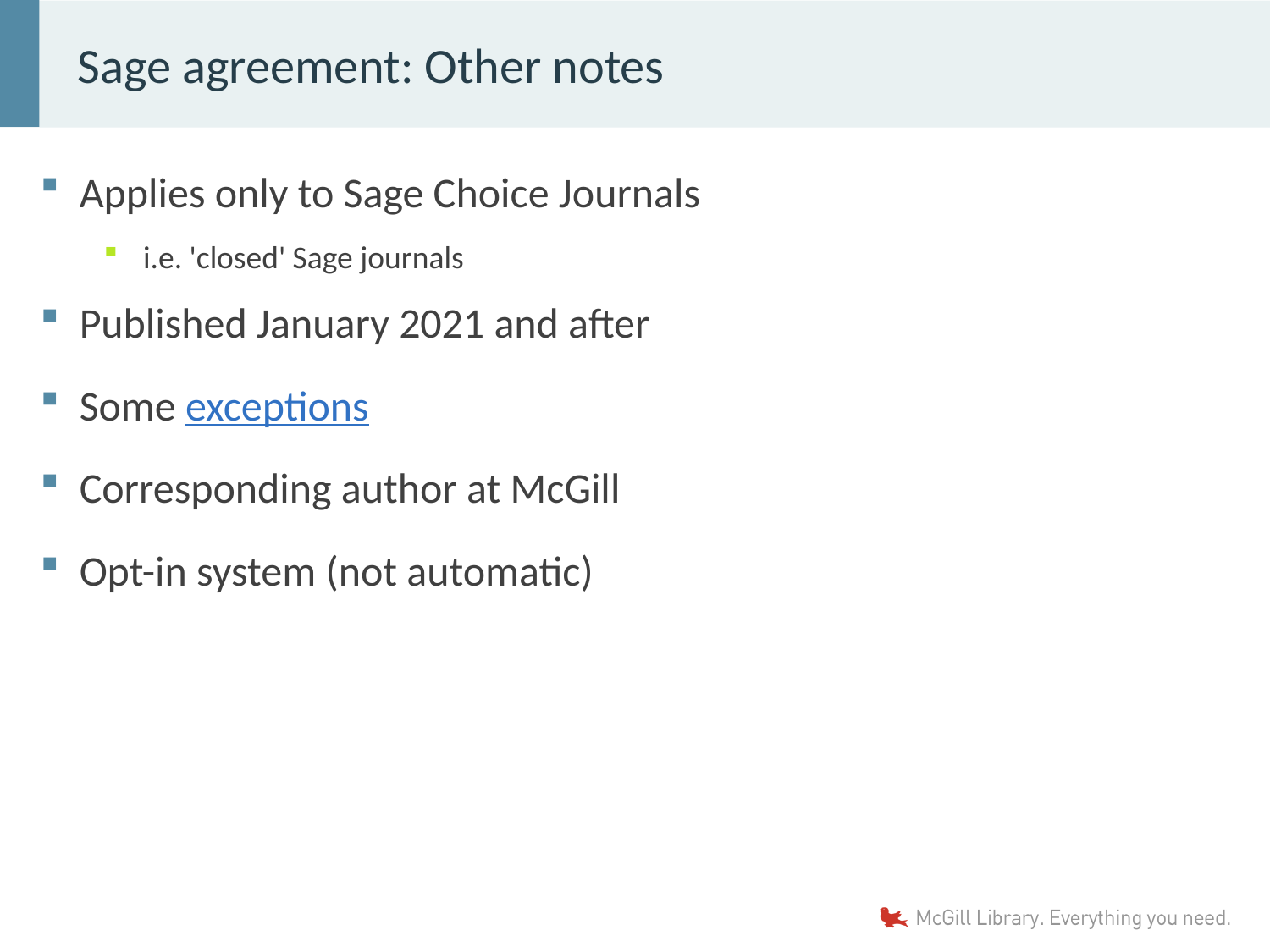

# Sage agreement: Other notes
Applies only to Sage Choice Journals
i.e. 'closed' Sage journals
Published January 2021 and after
Some exceptions
Corresponding author at McGill
Opt-in system (not automatic)